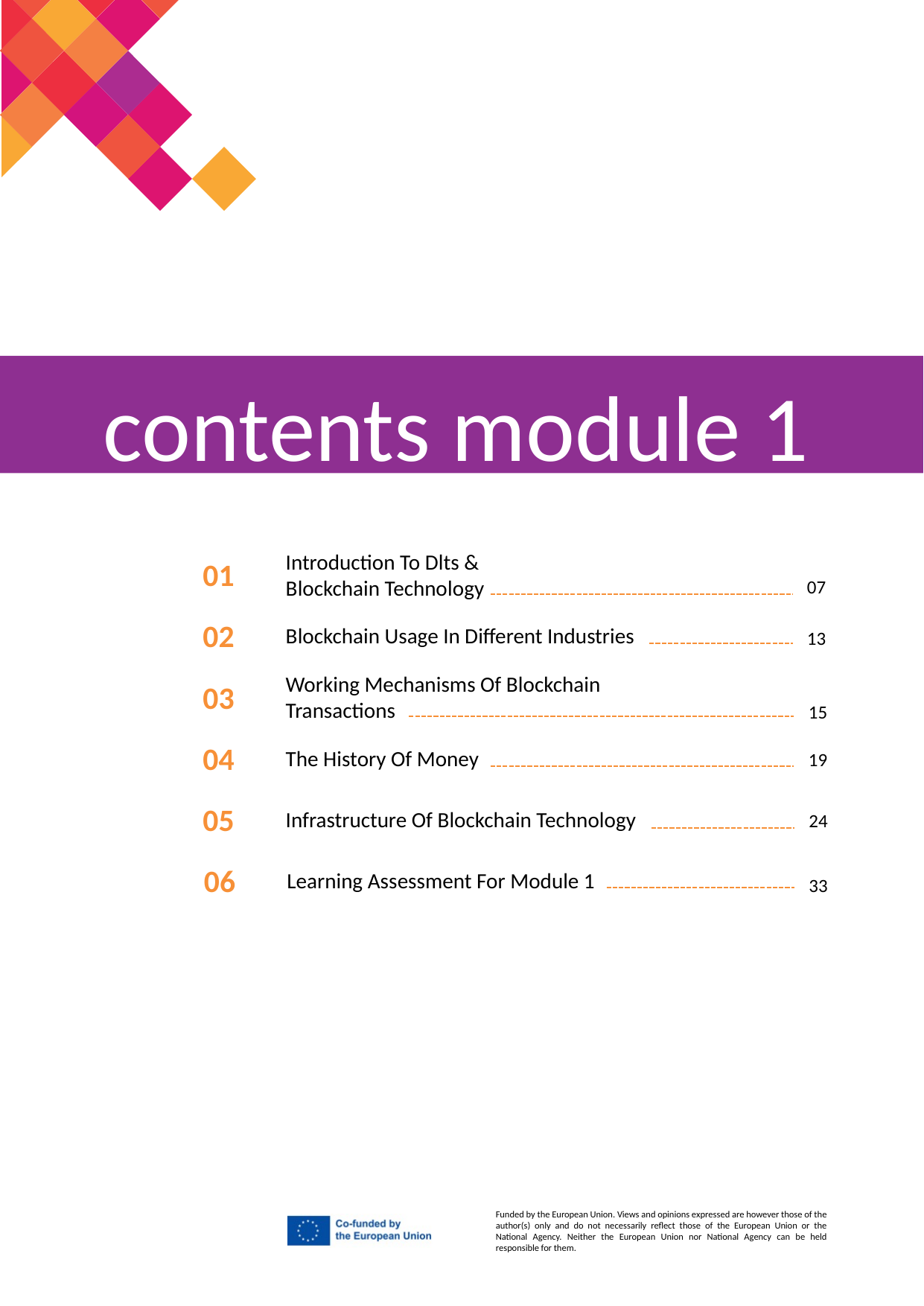

contents module 1
01
Introduction To Dlts &
Blockchain Technology
07
Blockchain Usage In Different Industries
02
13
03
Working Mechanisms Of Blockchain Transactions
15
04
The History Of Money
19
05
Infrastructure Of Blockchain Technology
24
06
Learning Assessment For Module 1
33